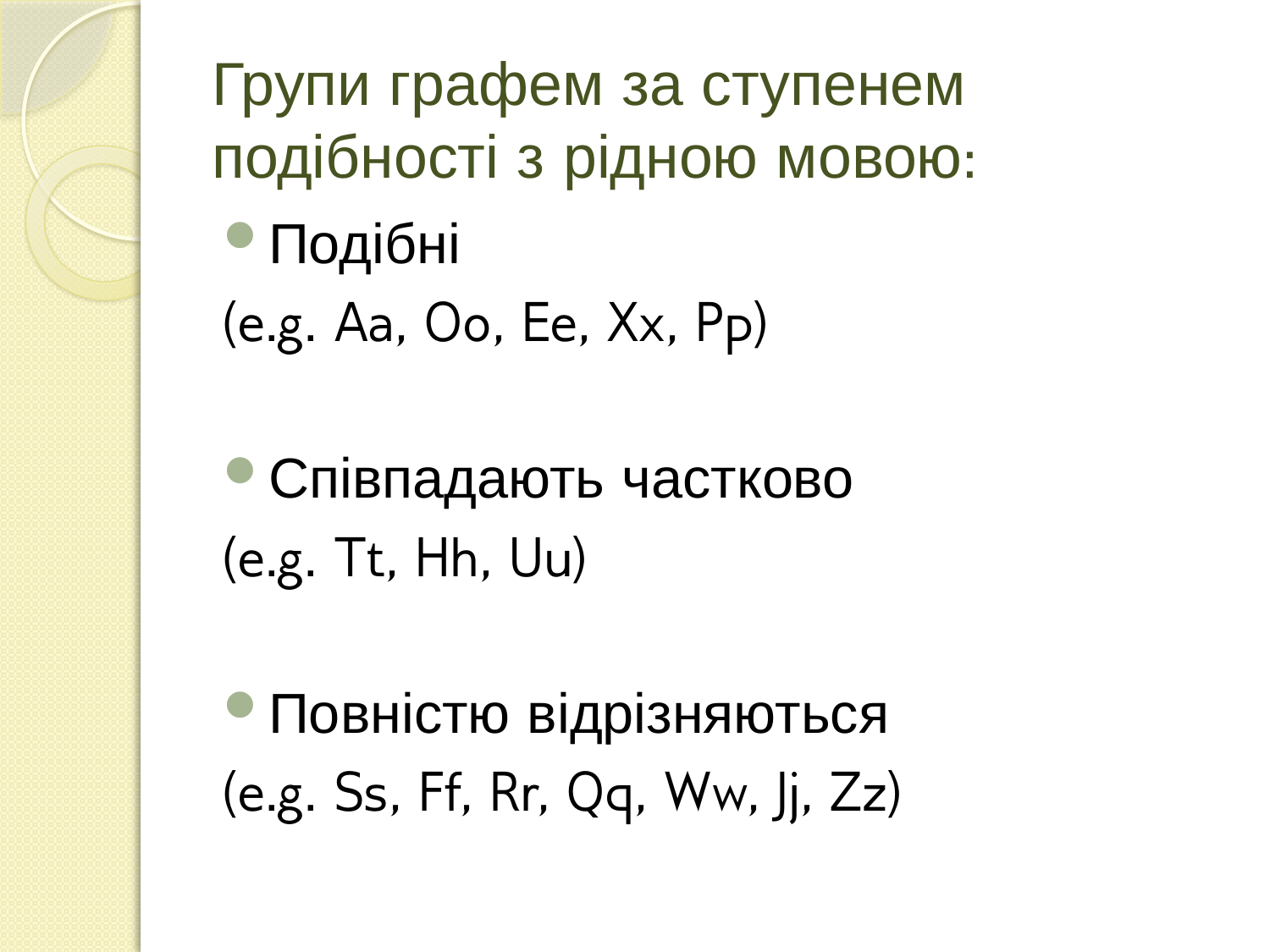

# Групи графем за ступенем подібності з рідною мовою:
Подібні
(e.g. Aa, Oo, Ee, Xx, Pp)

Співпадають частково
(e.g. Tt, Hh, Uu)

Повністю відрізняються
(e.g. Ss, Ff, Rr, Qq, Ww, Jj, Zz)